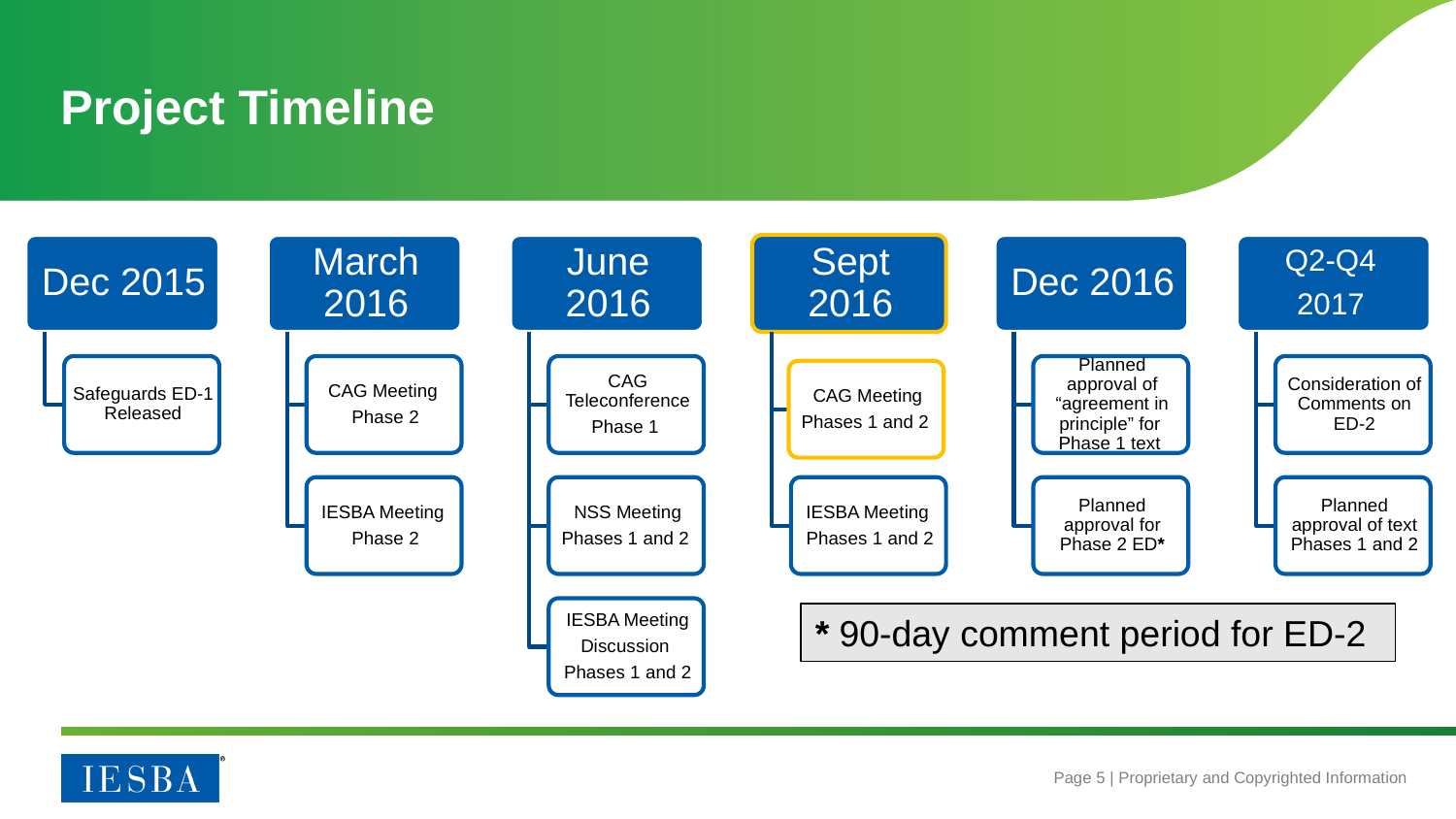

# Project Timeline
Dec 2015
Safeguards ED-1 Released
March 2016
CAG Meeting
Phase 2
IESBA Meeting
Phase 2
June 2016
CAG Teleconference
Phase 1
NSS Meeting
Phases 1 and 2
IESBA Meeting
Discussion
Phases 1 and 2
Sept 2016
CAG Meeting
Phases 1 and 2
IESBA Meeting
Phases 1 and 2
Dec 2016
Planned approval of “agreement in principle” for  Phase 1 text
Planned approval for Phase 2 ED*
Q2-Q4
2017
Consideration of Comments on ED-2
Planned approval of text Phases 1 and 2
* 90-day comment period for ED-2